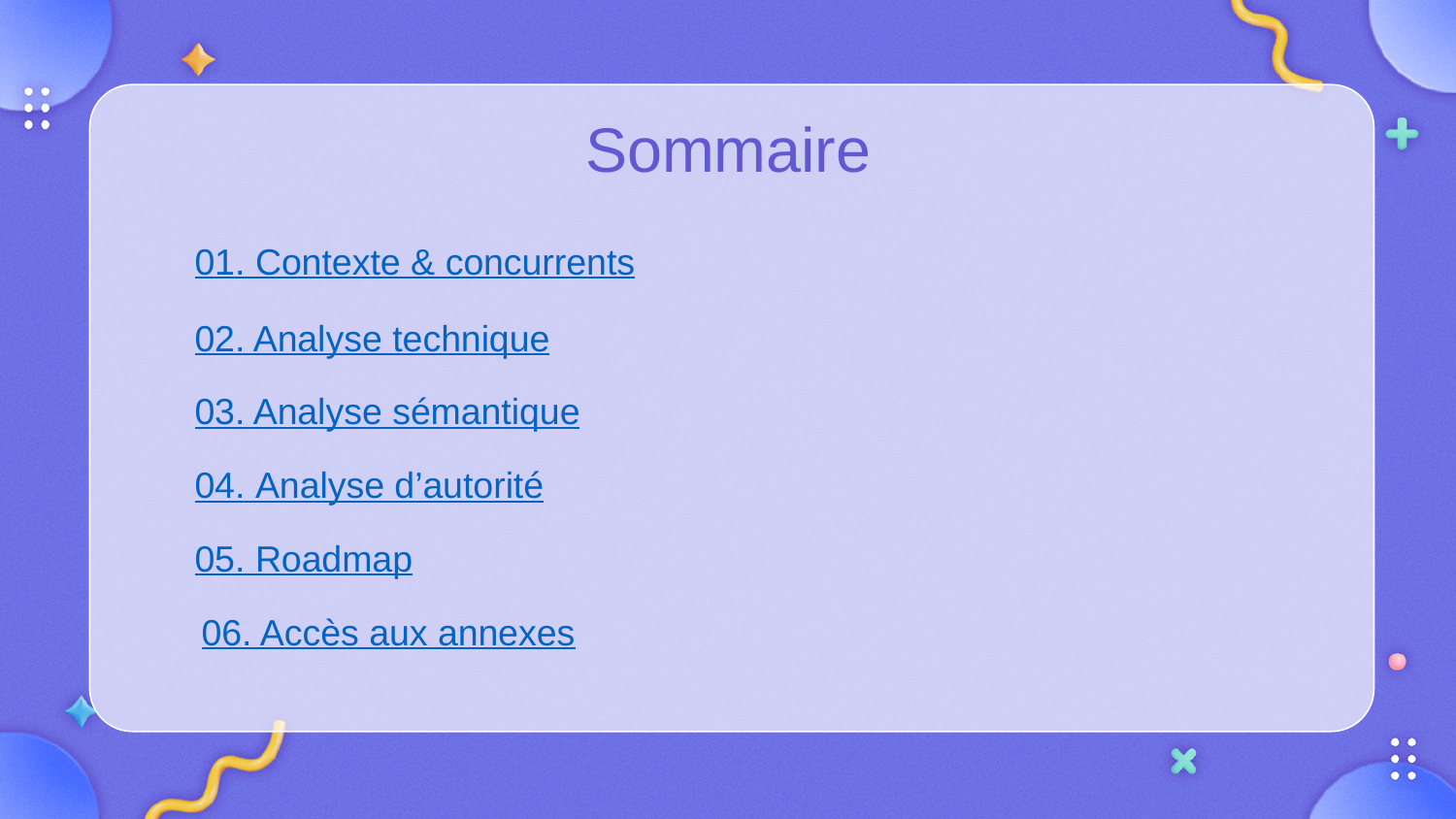

Sommaire
01. Contexte & concurrents
02. Analyse technique
03. Analyse sémantique
04. Analyse d’autorité
05. Roadmap
06. Accès aux annexes